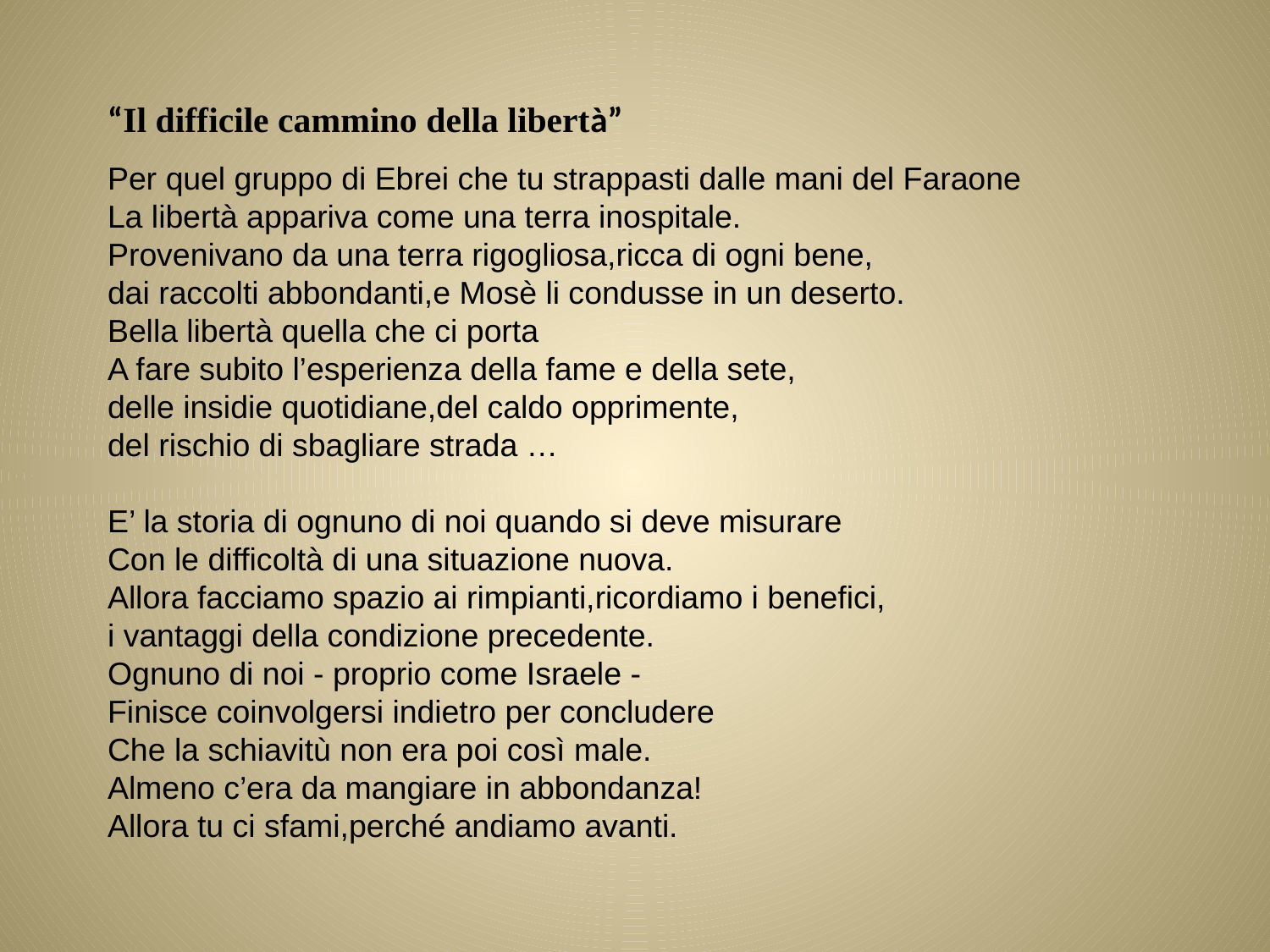

“Il difficile cammino della libertà”

Per quel gruppo di Ebrei che tu strappasti dalle mani del Faraone
La libertà appariva come una terra inospitale.
Provenivano da una terra rigogliosa,ricca di ogni bene,
dai raccolti abbondanti,e Mosè li condusse in un deserto.
Bella libertà quella che ci porta
A fare subito l’esperienza della fame e della sete,
delle insidie quotidiane,del caldo opprimente,
del rischio di sbagliare strada …

E’ la storia di ognuno di noi quando si deve misurare
Con le difficoltà di una situazione nuova.
Allora facciamo spazio ai rimpianti,ricordiamo i benefici,
i vantaggi della condizione precedente.
Ognuno di noi - proprio come Israele -
Finisce coinvolgersi indietro per concludere
Che la schiavitù non era poi così male.
Almeno c’era da mangiare in abbondanza!
Allora tu ci sfami,perché andiamo avanti.